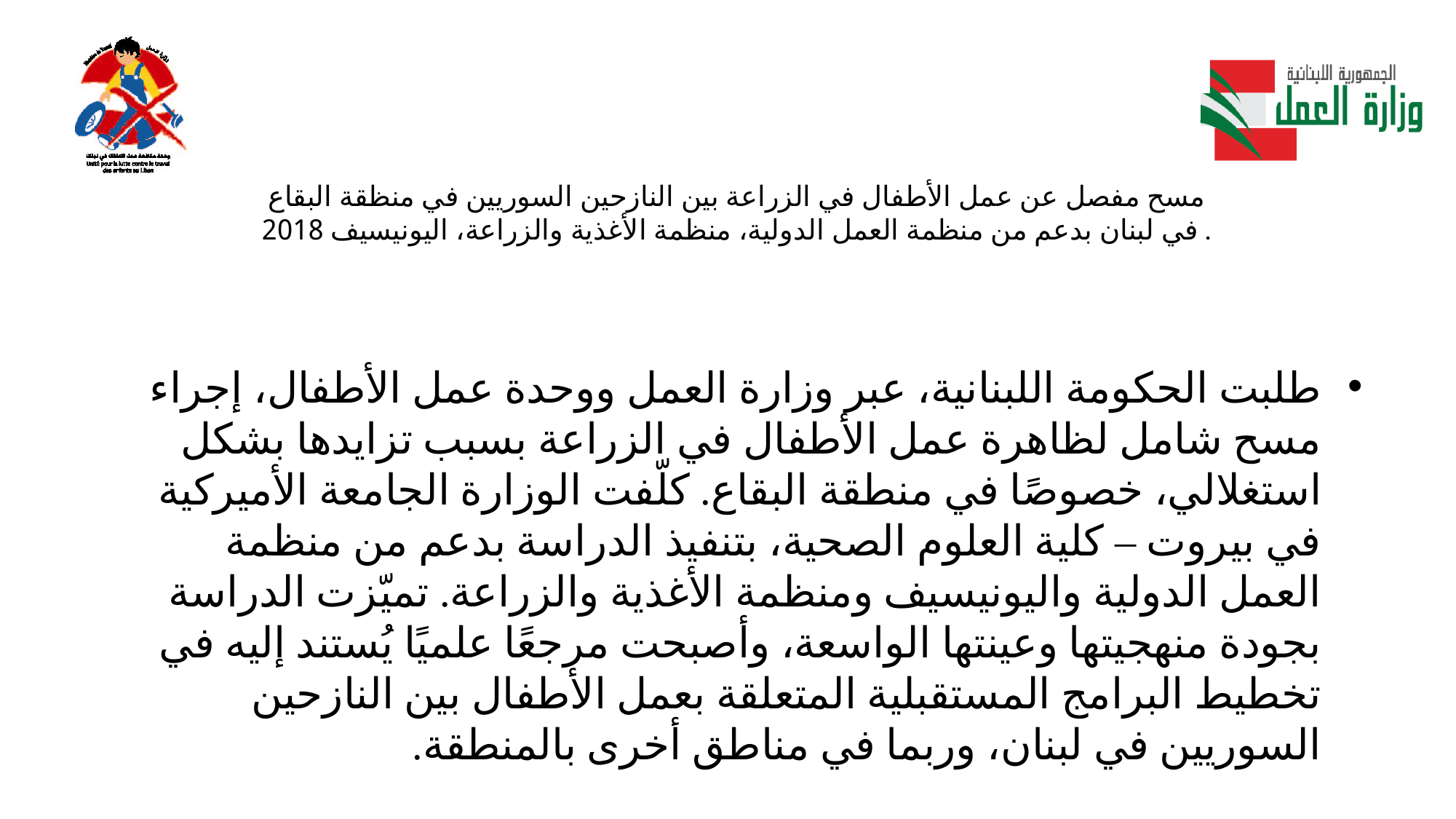

# مسح مفصل عن عمل الأطفال في الزراعة بين النازحين السوريين في منظقة البقاع في لبنان بدعم من منظمة العمل الدولية، منظمة الأغذية والزراعة، اليونيسيف 2018 .
طلبت الحكومة اللبنانية، عبر وزارة العمل ووحدة عمل الأطفال، إجراء مسح شامل لظاهرة عمل الأطفال في الزراعة بسبب تزايدها بشكل استغلالي، خصوصًا في منطقة البقاع. كلّفت الوزارة الجامعة الأميركية في بيروت – كلية العلوم الصحية، بتنفيذ الدراسة بدعم من منظمة العمل الدولية واليونيسيف ومنظمة الأغذية والزراعة. تميّزت الدراسة بجودة منهجيتها وعينتها الواسعة، وأصبحت مرجعًا علميًا يُستند إليه في تخطيط البرامج المستقبلية المتعلقة بعمل الأطفال بين النازحين السوريين في لبنان، وربما في مناطق أخرى بالمنطقة.